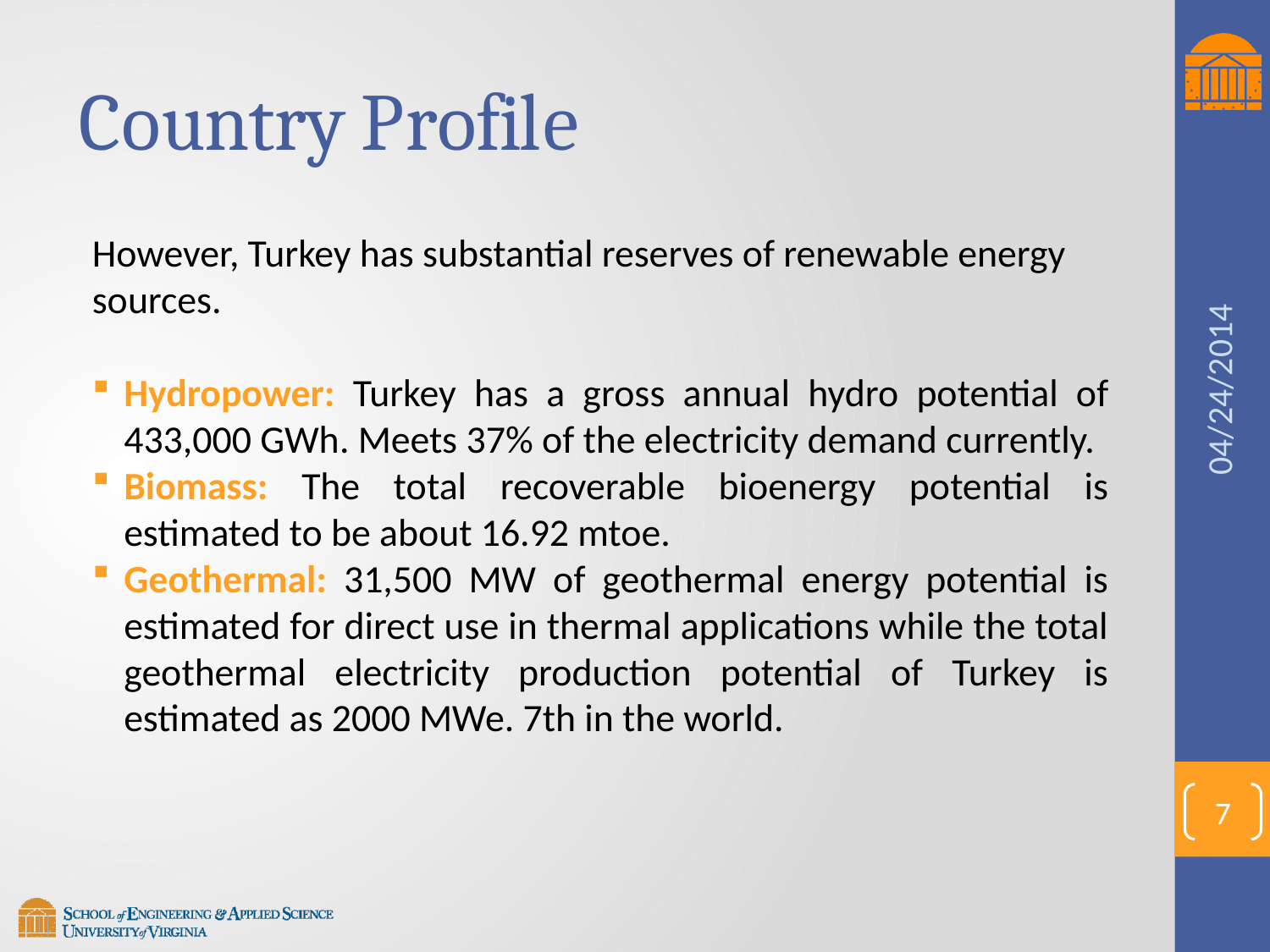

# Country Profile
However, Turkey has substantial reserves of renewable energy sources.
Hydropower: Turkey has a gross annual hydro potential of 433,000 GWh. Meets 37% of the electricity demand currently.
Biomass: The total recoverable bioenergy potential is estimated to be about 16.92 mtoe.
Geothermal: 31,500 MW of geothermal energy potential is estimated for direct use in thermal applications while the total geothermal electricity production potential of Turkey is estimated as 2000 MWe. 7th in the world.

04/24/2014
7